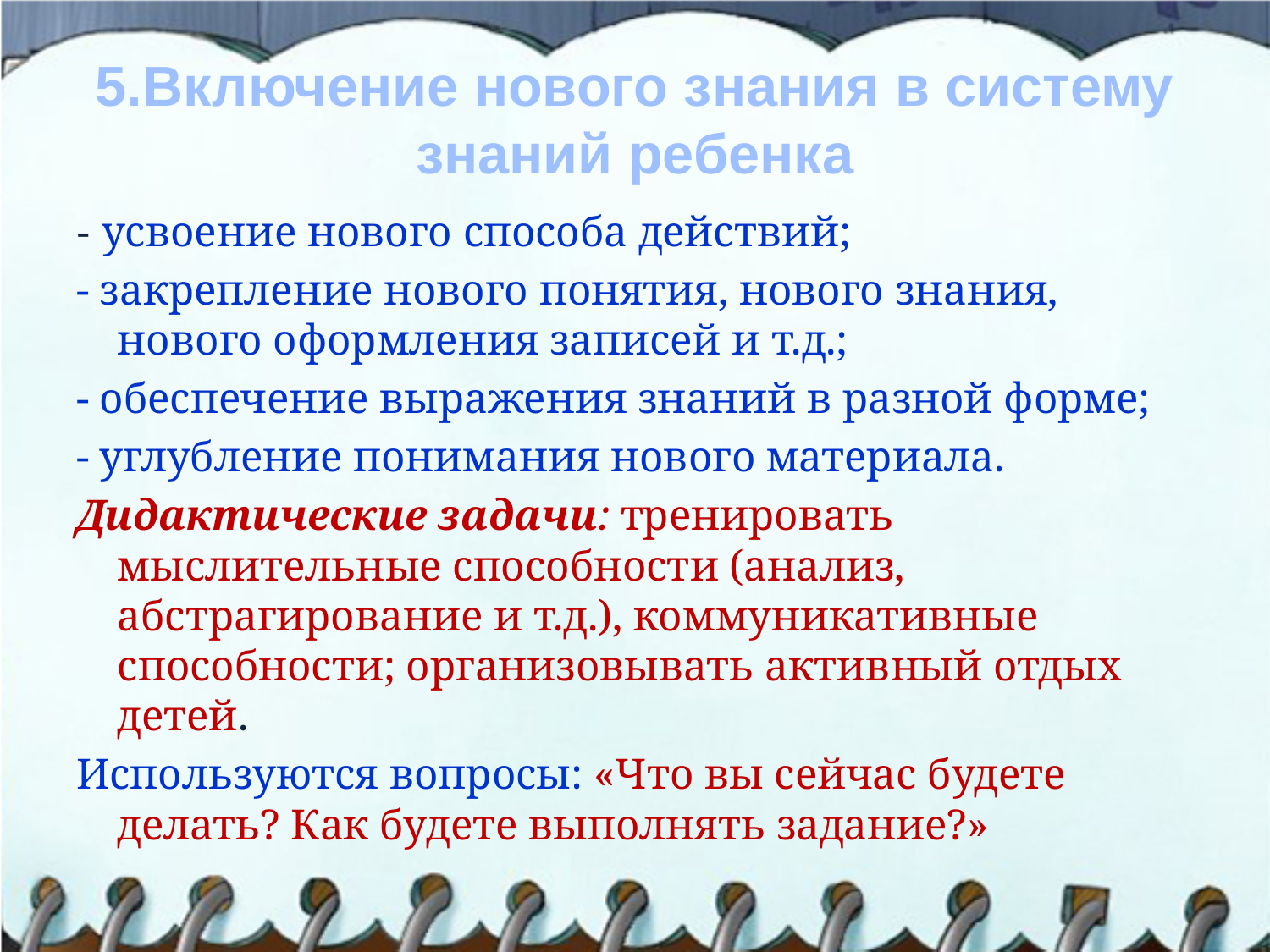

# 5.Включение нового знания в систему знаний ребенка
- усвоение нового способа действий;
- закрепление нового понятия, нового знания, нового оформления записей и т.д.;
- обеспечение выражения знаний в разной форме;
- углубление понимания нового материала.
Дидактические задачи: тренировать мыслительные способности (анализ, абстрагирование и т.д.), коммуникативные способности; организовывать активный отдых детей.
Используются вопросы: «Что вы сейчас будете делать? Как будете выполнять задание?»